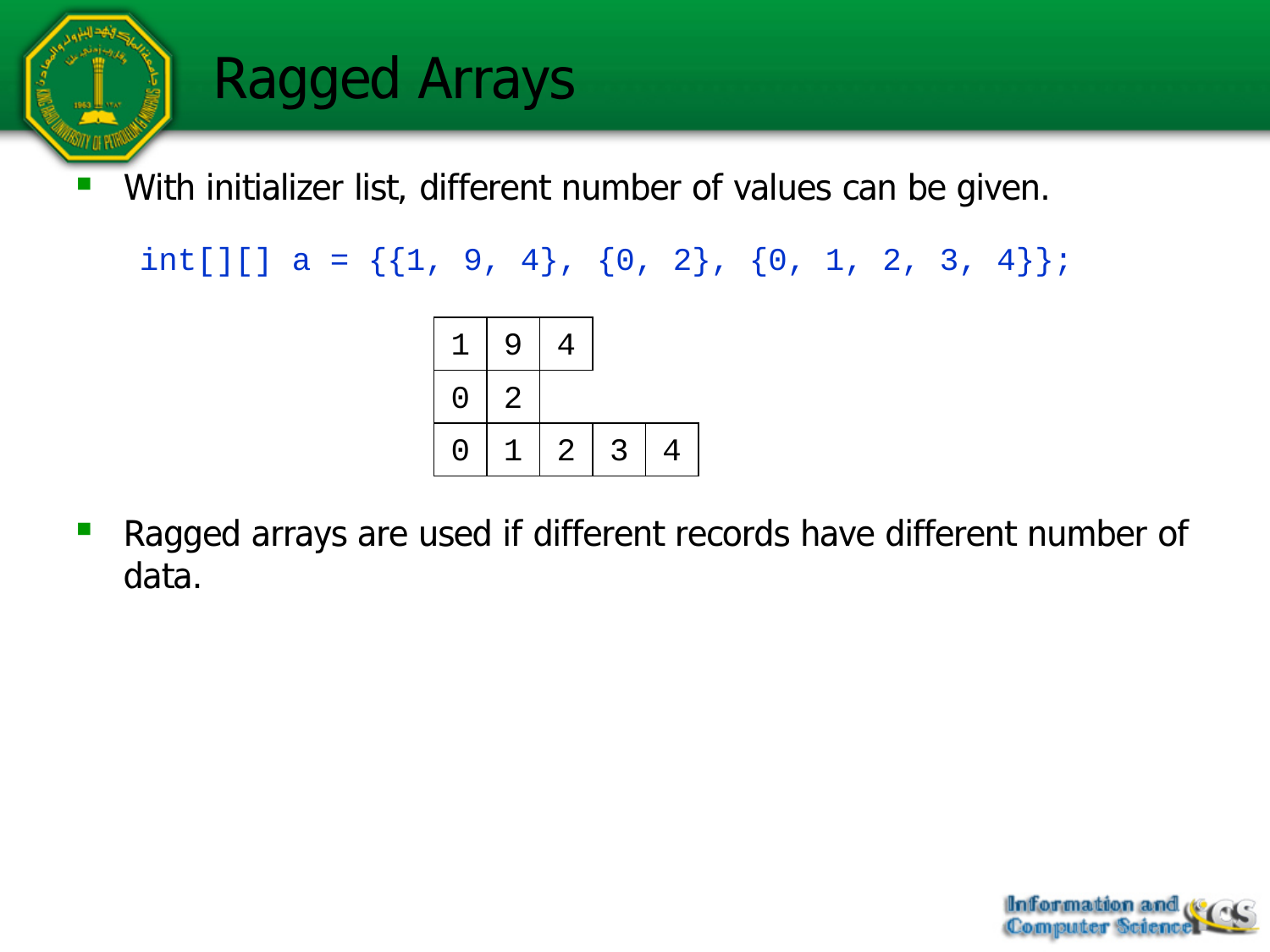

# Ragged Arrays
With initializer list, different number of values can be given.

Ragged arrays are used if different records have different number of data.
int[][] a = {{1, 9, 4}, {0, 2}, {0, 1, 2, 3, 4}};
1
9
4
0
2
0
1
2
3
4